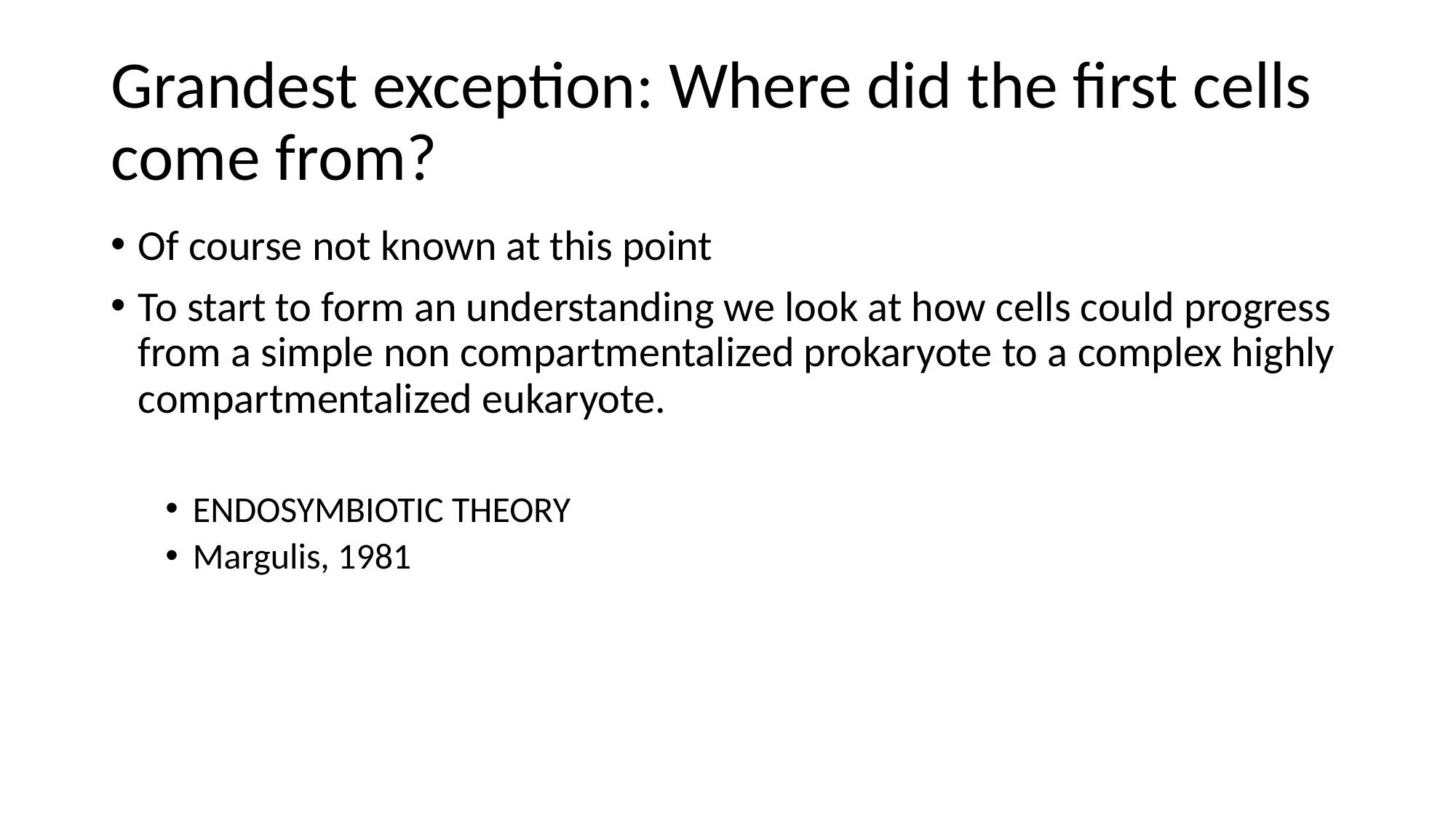

# Grandest exception: Where did the first cells come from?
Of course not known at this point
To start to form an understanding we look at how cells could progress from a simple non compartmentalized prokaryote to a complex highly compartmentalized eukaryote.

ENDOSYMBIOTIC THEORY
Margulis, 1981